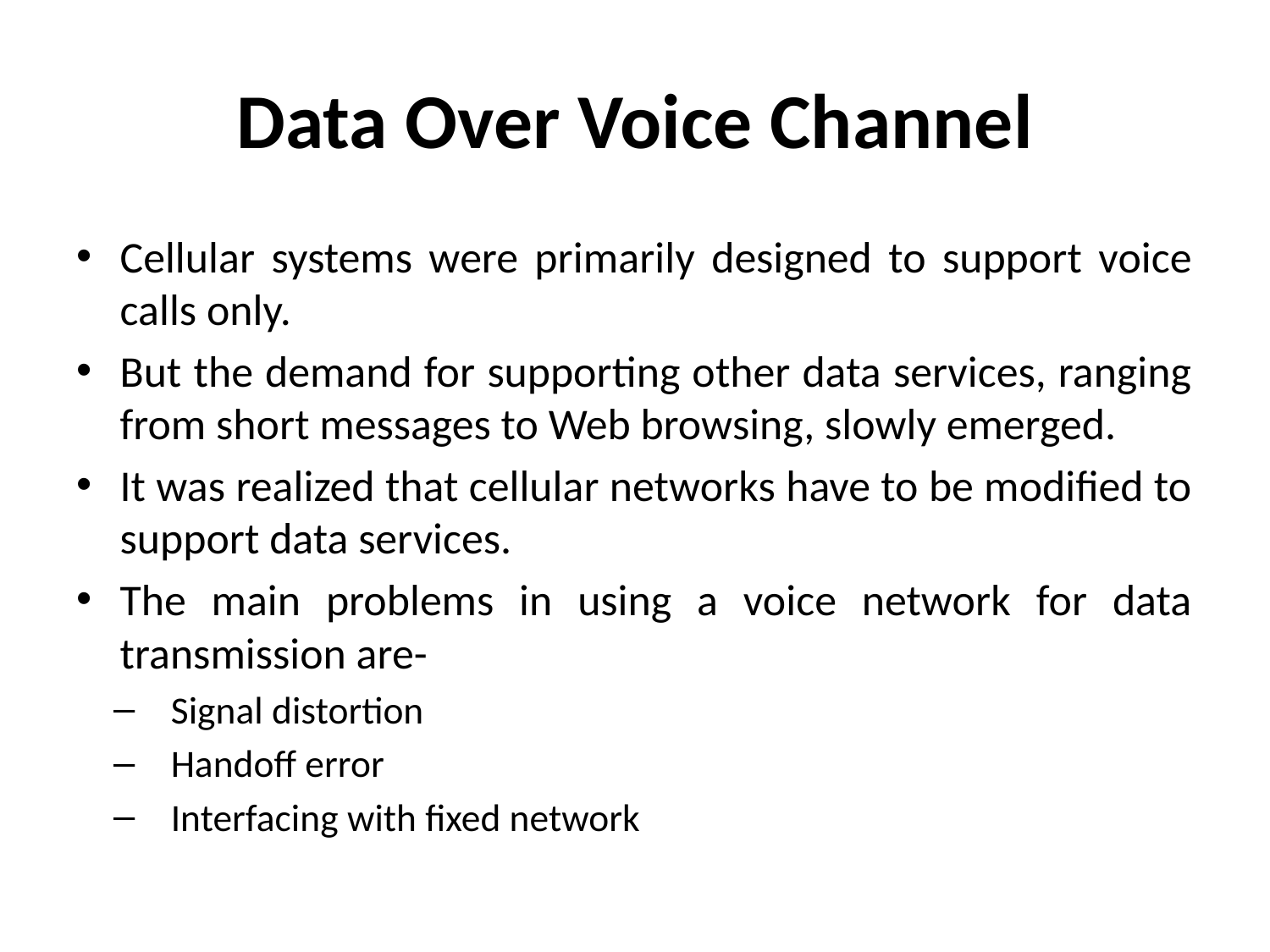

# Data Over Voice Channel
Cellular systems were primarily designed to support voice calls only.
But the demand for supporting other data services, ranging from short messages to Web browsing, slowly emerged.
It was realized that cellular networks have to be modified to support data services.
The main problems in using a voice network for data transmission are-
Signal distortion
Handoff error
Interfacing with fixed network